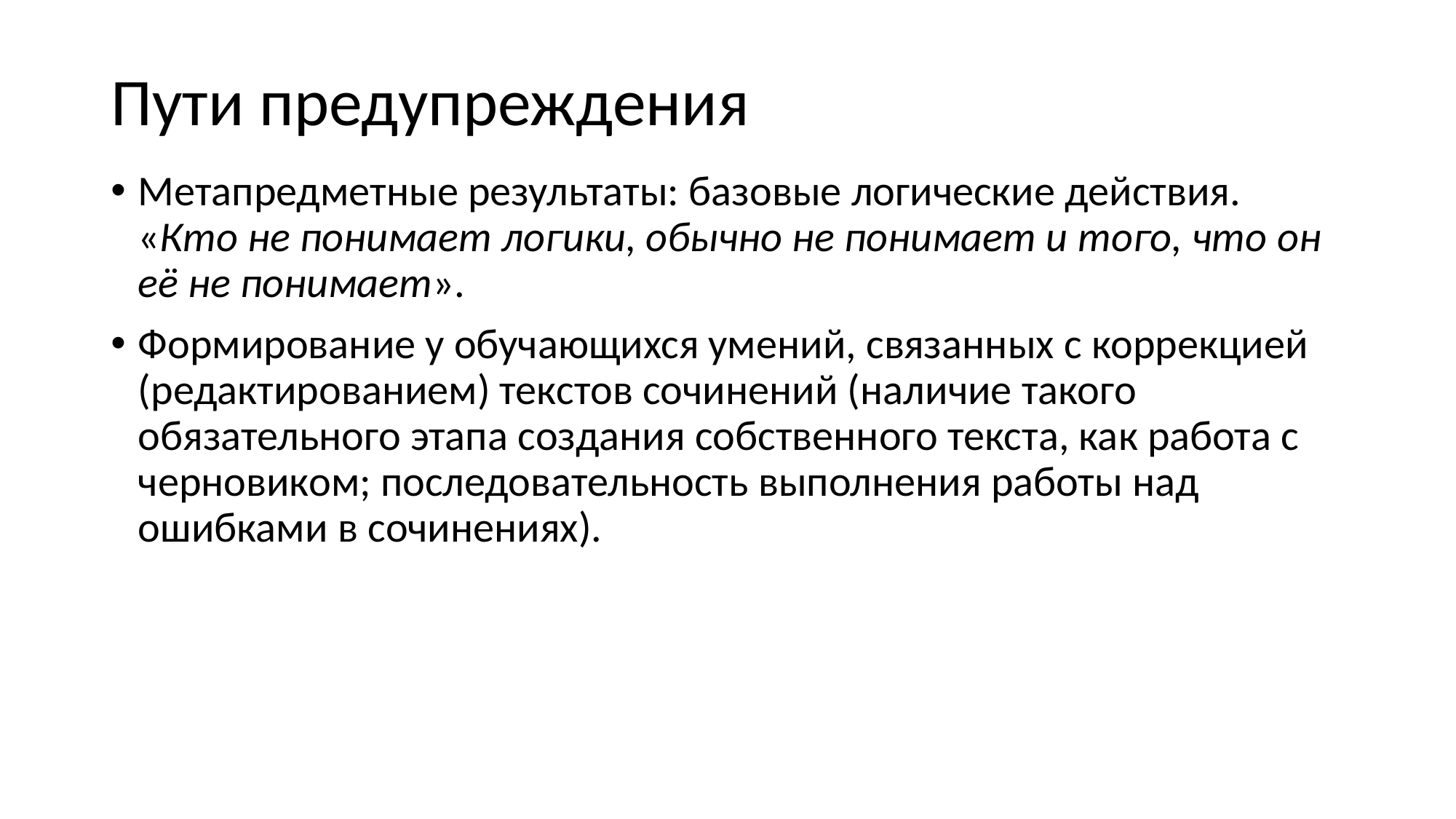

# Пути предупреждения
Метапредметные результаты: базовые логические действия. «Кто не понимает логики, обычно не понимает и того, что он её не понимает».
Формирование у обучающихся умений, связанных с коррекцией (редактированием) текстов сочинений (наличие такого обязательного этапа создания собственного текста, как работа с черновиком; последовательность выполнения работы над ошибками в сочинениях).